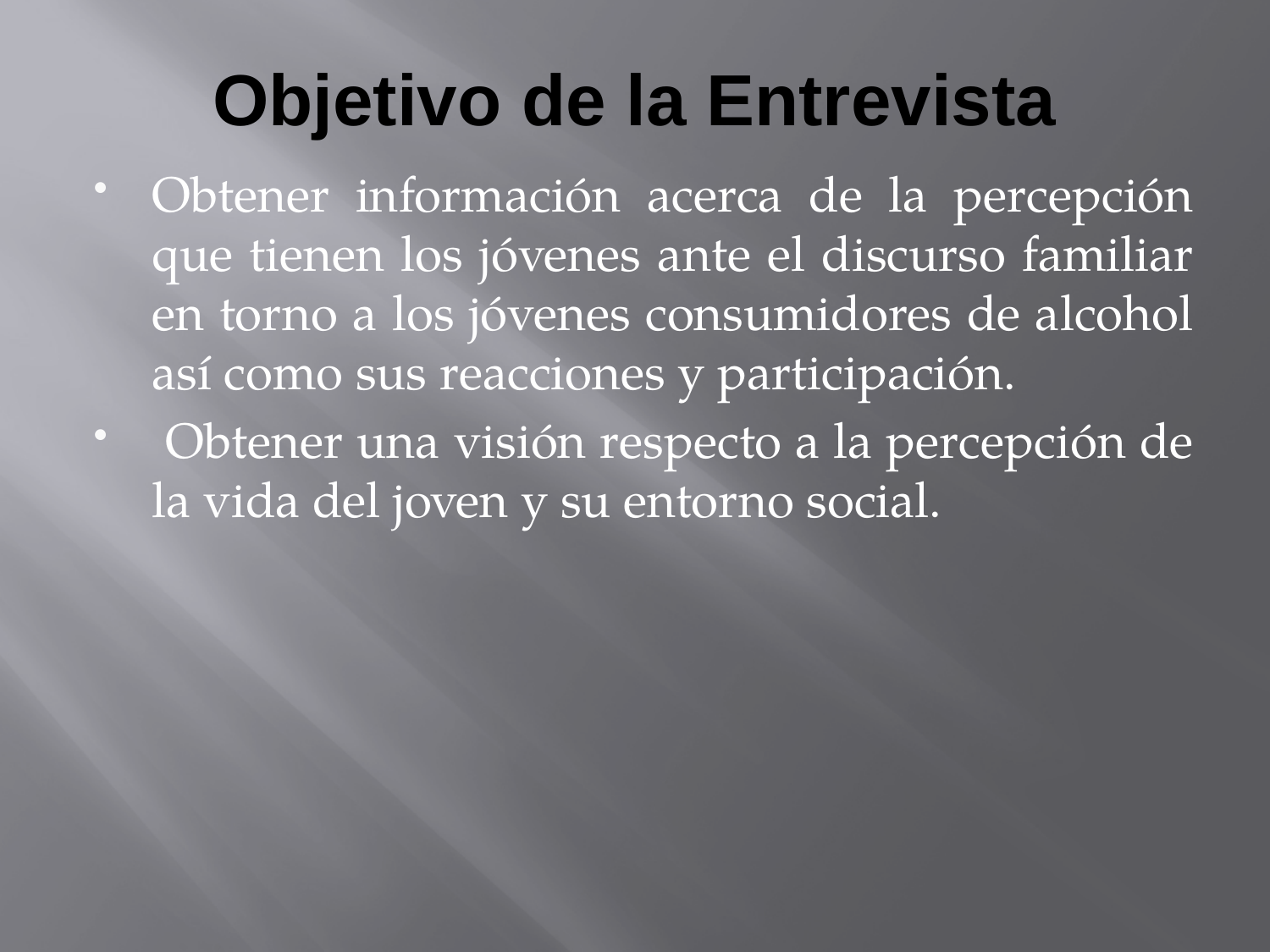

# Objetivo de la Entrevista
Obtener información acerca de la percepción que tienen los jóvenes ante el discurso familiar en torno a los jóvenes consumidores de alcohol así como sus reacciones y participación.
 Obtener una visión respecto a la percepción de la vida del joven y su entorno social.